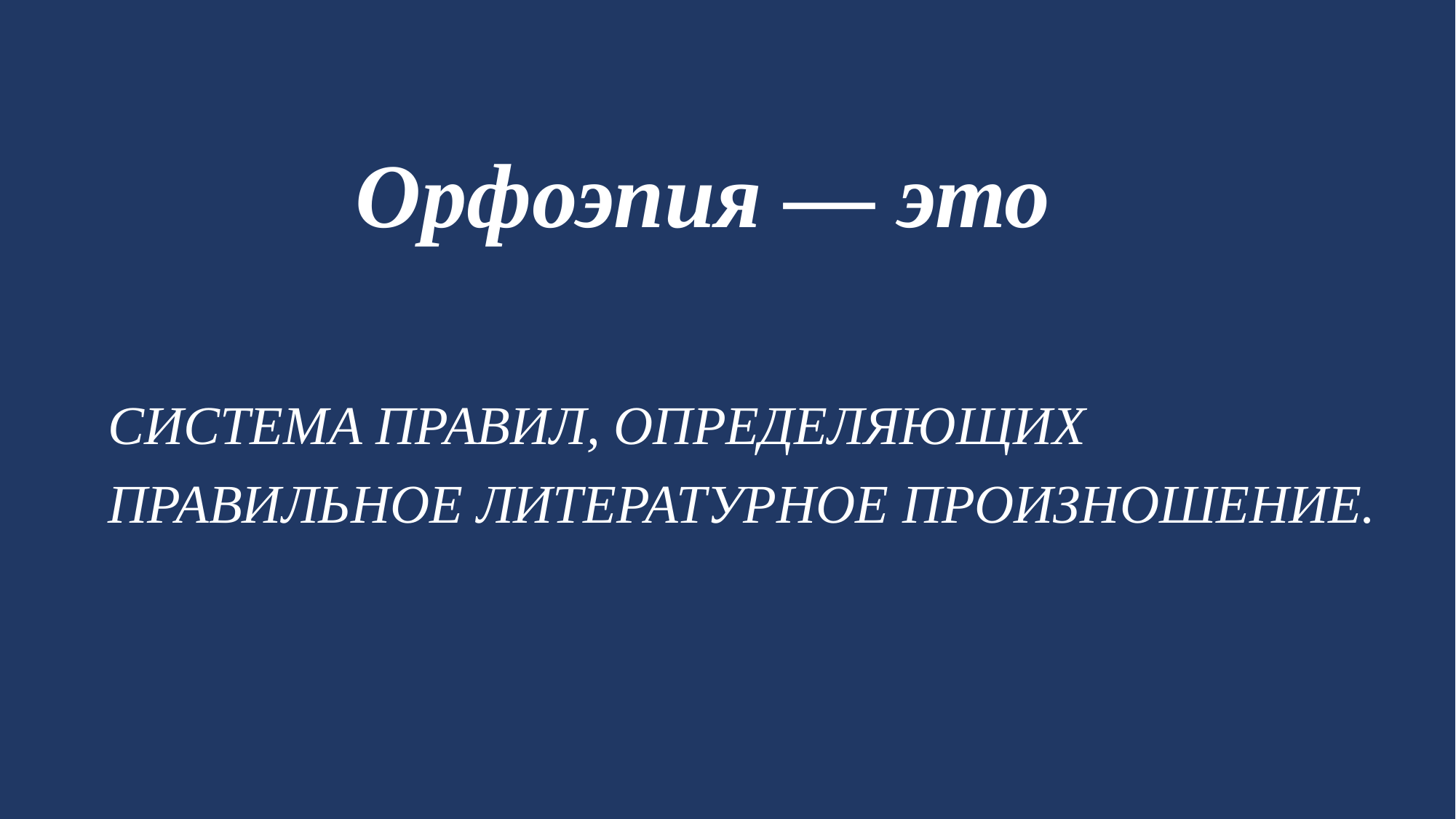

# Орфоэпия — это
система правил, определяющих правильное литературное произношение.